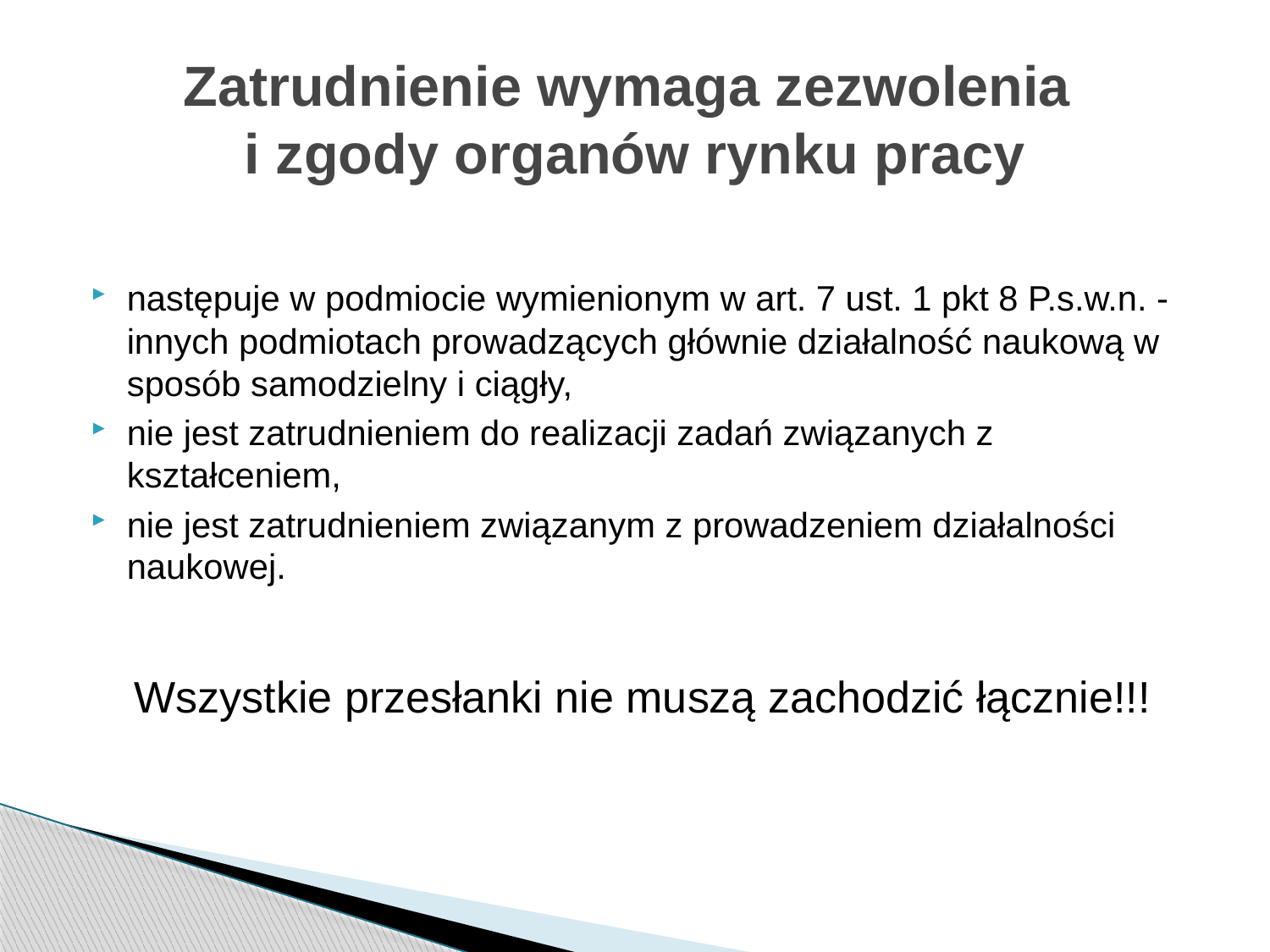

# Zatrudnienie wymaga zezwolenia i zgody organów rynku pracy

następuje w podmiocie wymienionym w art. 7 ust. 1 pkt 8 P.s.w.n. - innych podmiotach prowadzących głównie działalność naukową w sposób samodzielny i ciągły,
nie jest zatrudnieniem do realizacji zadań związanych z kształceniem,
nie jest zatrudnieniem związanym z prowadzeniem działalności naukowej.

Wszystkie przesłanki nie muszą zachodzić łącznie!!!